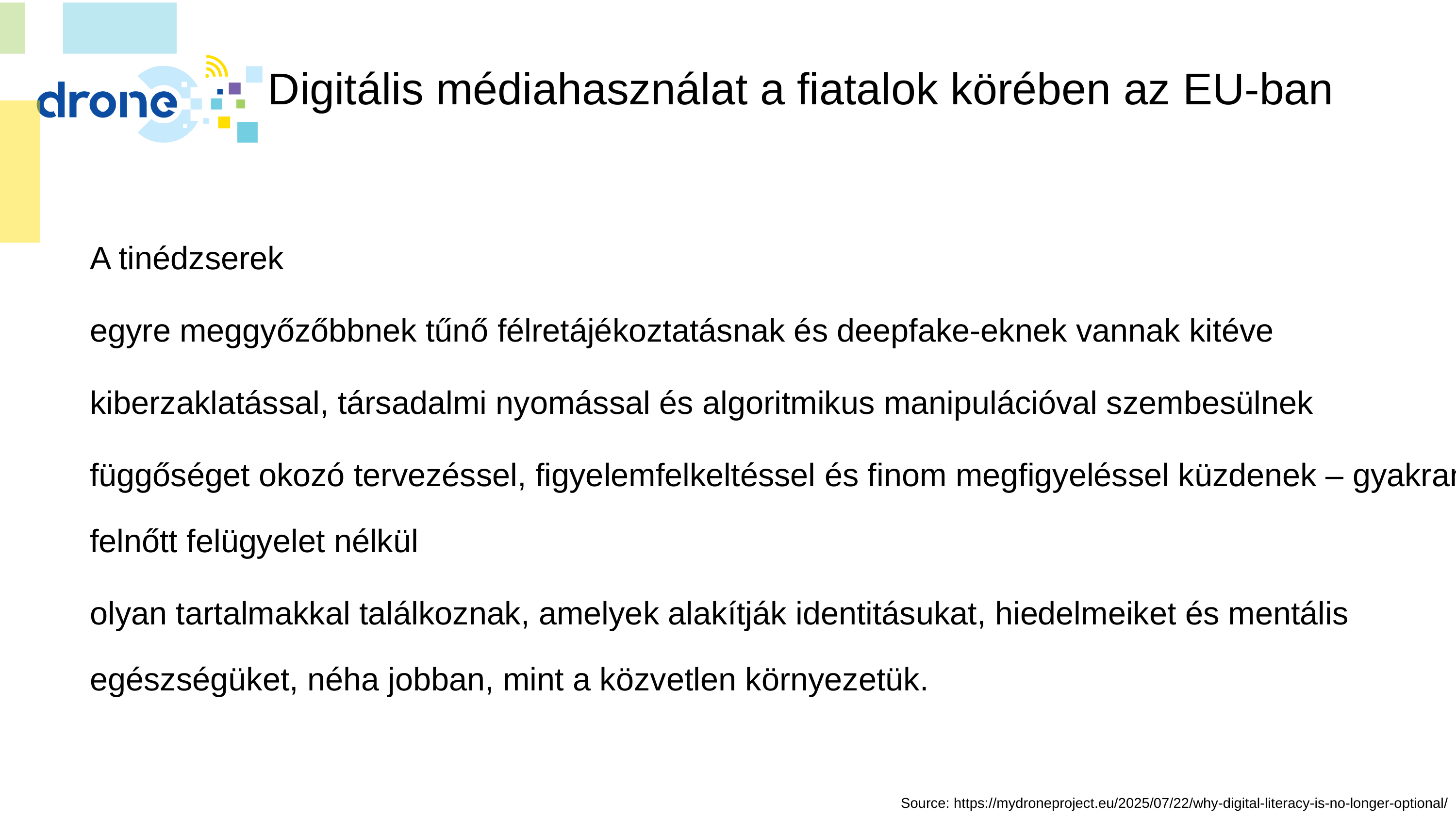

# Digitális médiahasználat a fiatalok körében az EU-ban

A tinédzserek
egyre meggyőzőbbnek tűnő félretájékoztatásnak és deepfake-eknek vannak kitéve
kiberzaklatással, társadalmi nyomással és algoritmikus manipulációval szembesülnek
függőséget okozó tervezéssel, figyelemfelkeltéssel és finom megfigyeléssel küzdenek – gyakran felnőtt felügyelet nélkül
olyan tartalmakkal találkoznak, amelyek alakítják identitásukat, hiedelmeiket és mentális egészségüket, néha jobban, mint a közvetlen környezetük.

Source: https://mydroneproject.eu/2025/07/22/why-digital-literacy-is-no-longer-optional/